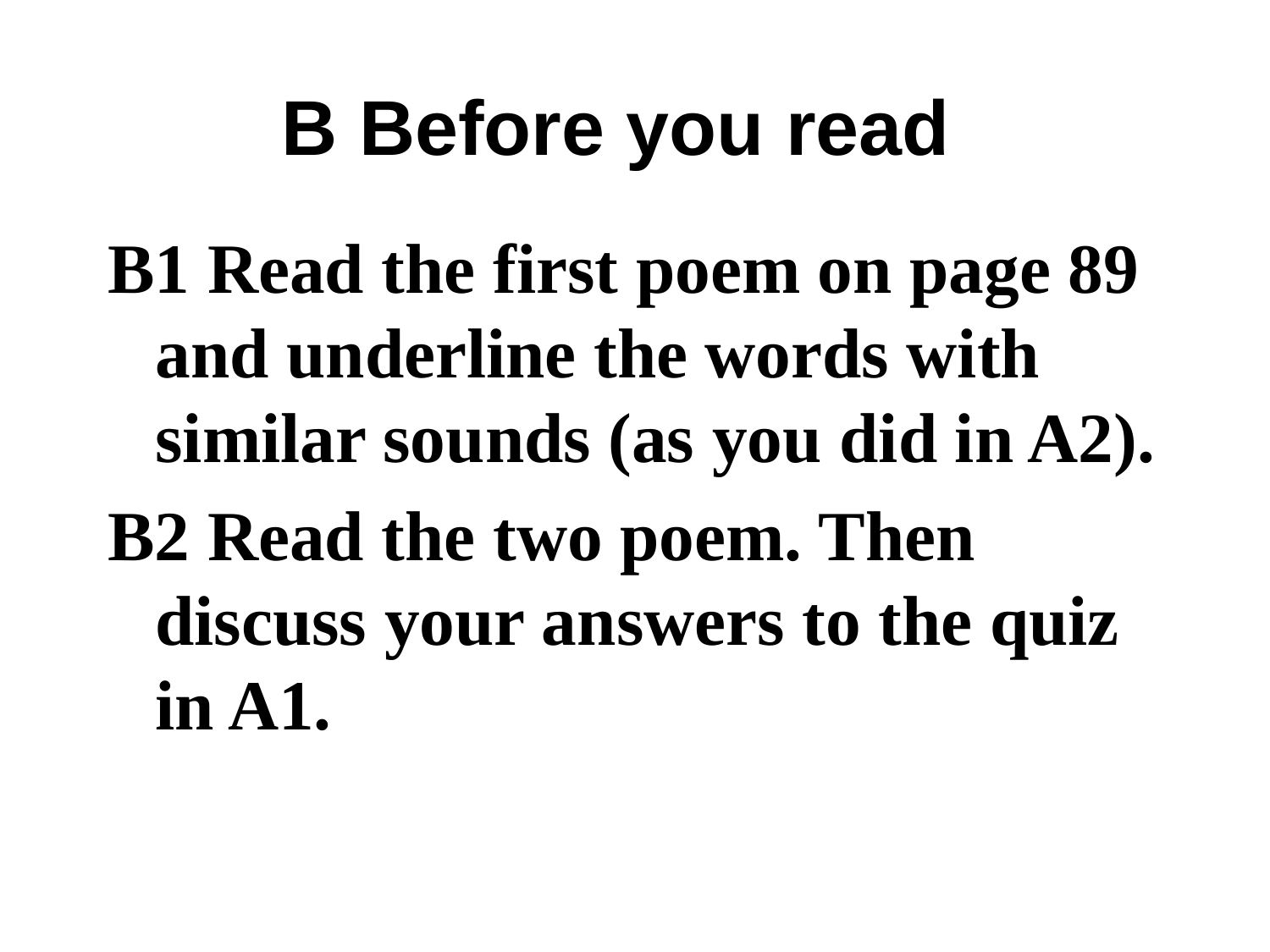

# B Before you read
B1 Read the first poem on page 89 and underline the words with similar sounds (as you did in A2).
B2 Read the two poem. Then discuss your answers to the quiz in A1.